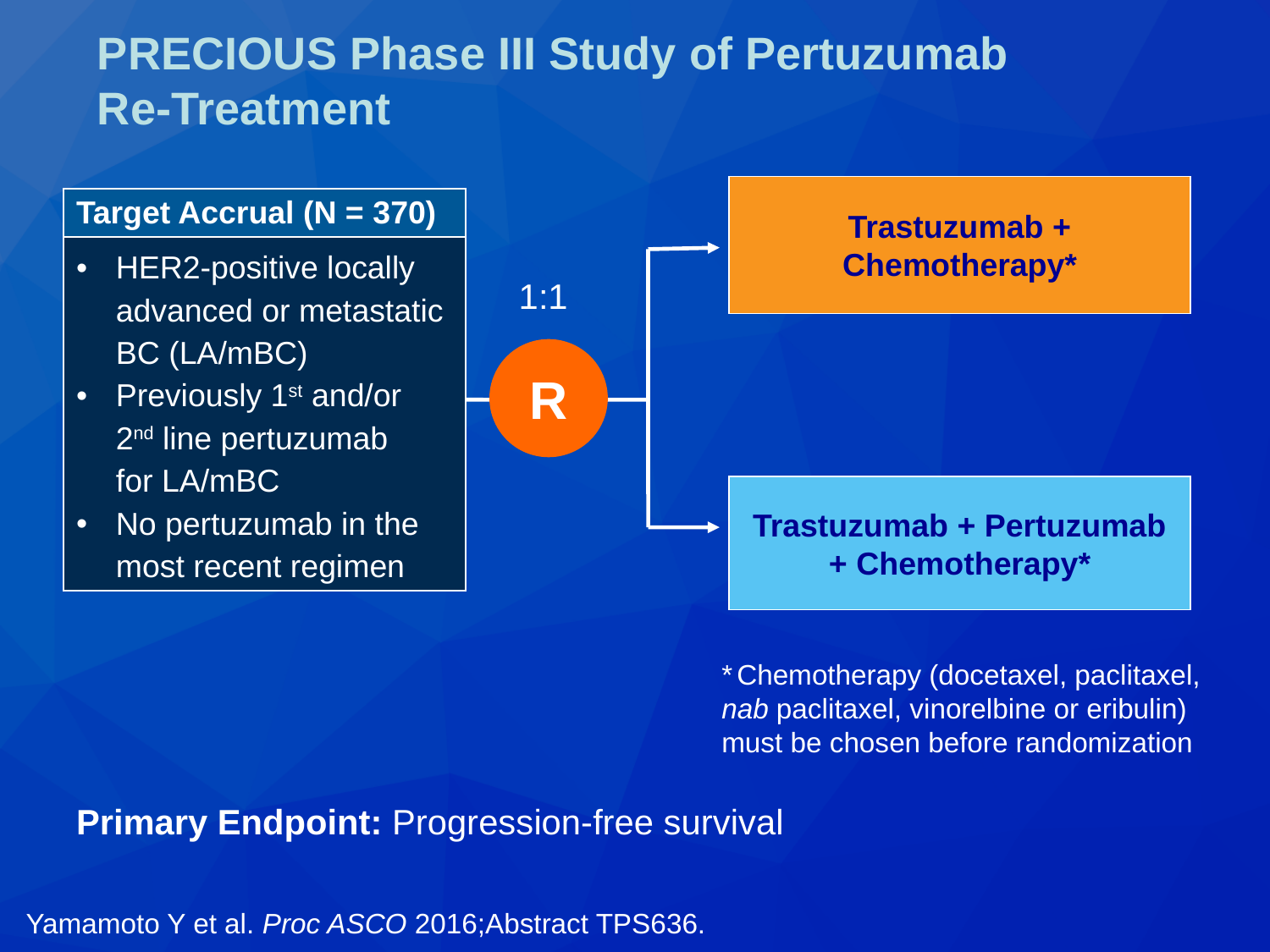

# PRECIOUS Phase III Study of Pertuzumab Re-Treatment
Trastuzumab + Chemotherapy*
| Target Accrual (N = 370) |
| --- |
| HER2-positive locally advanced or metastatic BC (LA/mBC) Previously 1st and/or 2nd line pertuzumab for LA/mBC No pertuzumab in the most recent regimen |

1:1
R

Trastuzumab + Pertuzumab + Chemotherapy*

* Chemotherapy (docetaxel, paclitaxel, nab paclitaxel, vinorelbine or eribulin) must be chosen before randomization
Primary Endpoint: Progression-free survival
Yamamoto Y et al. Proc ASCO 2016;Abstract TPS636.